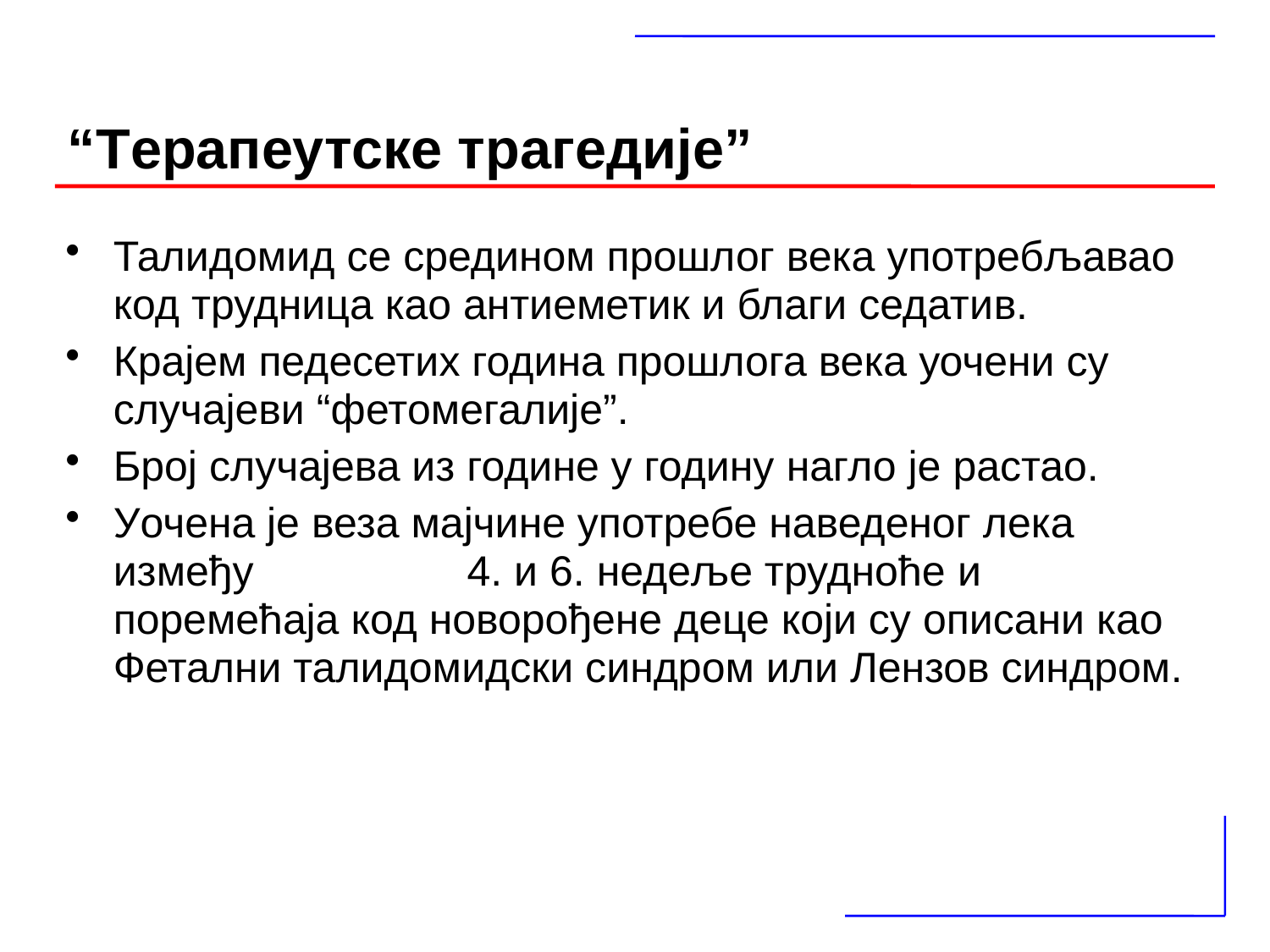

# “Терапеутске трагедије”
Талидомид се средином прошлог века употребљавао код трудница као антиеметик и благи седатив.
Крајем педесетих година прошлога века уочени су  случајеви “фетомегалије”.
Број случајева из године у годину нагло је растао.
Уочена је веза мајчине употребе наведеног лека између                  4. и 6. недеље трудноће и поремећаја код новорођене деце који су описани као Фетални талидомидски синдром или Лензов синдром.